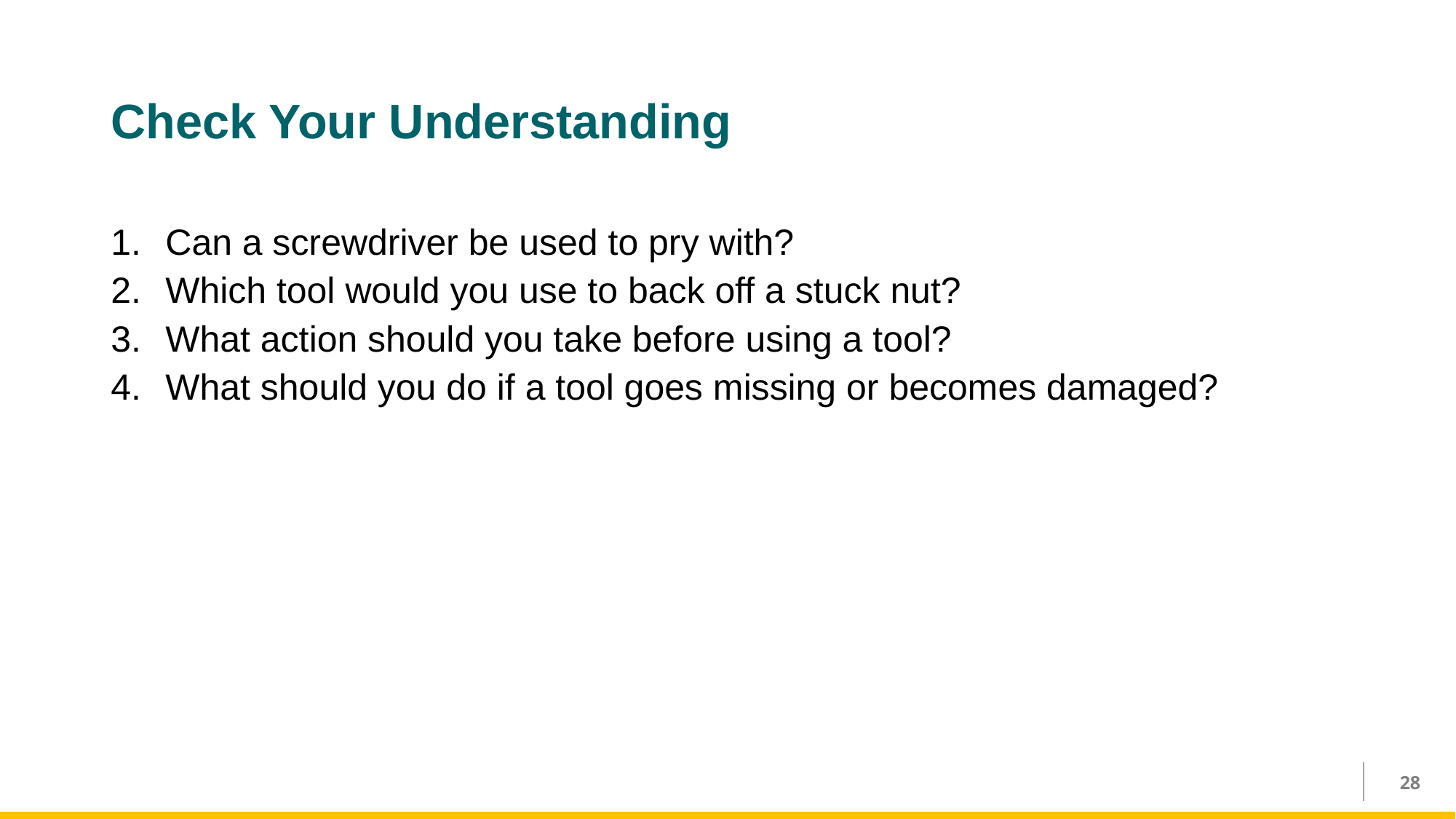

# Check Your Understanding
Can a screwdriver be used to pry with?
Which tool would you use to back off a stuck nut?
What action should you take before using a tool?
What should you do if a tool goes missing or becomes damaged?